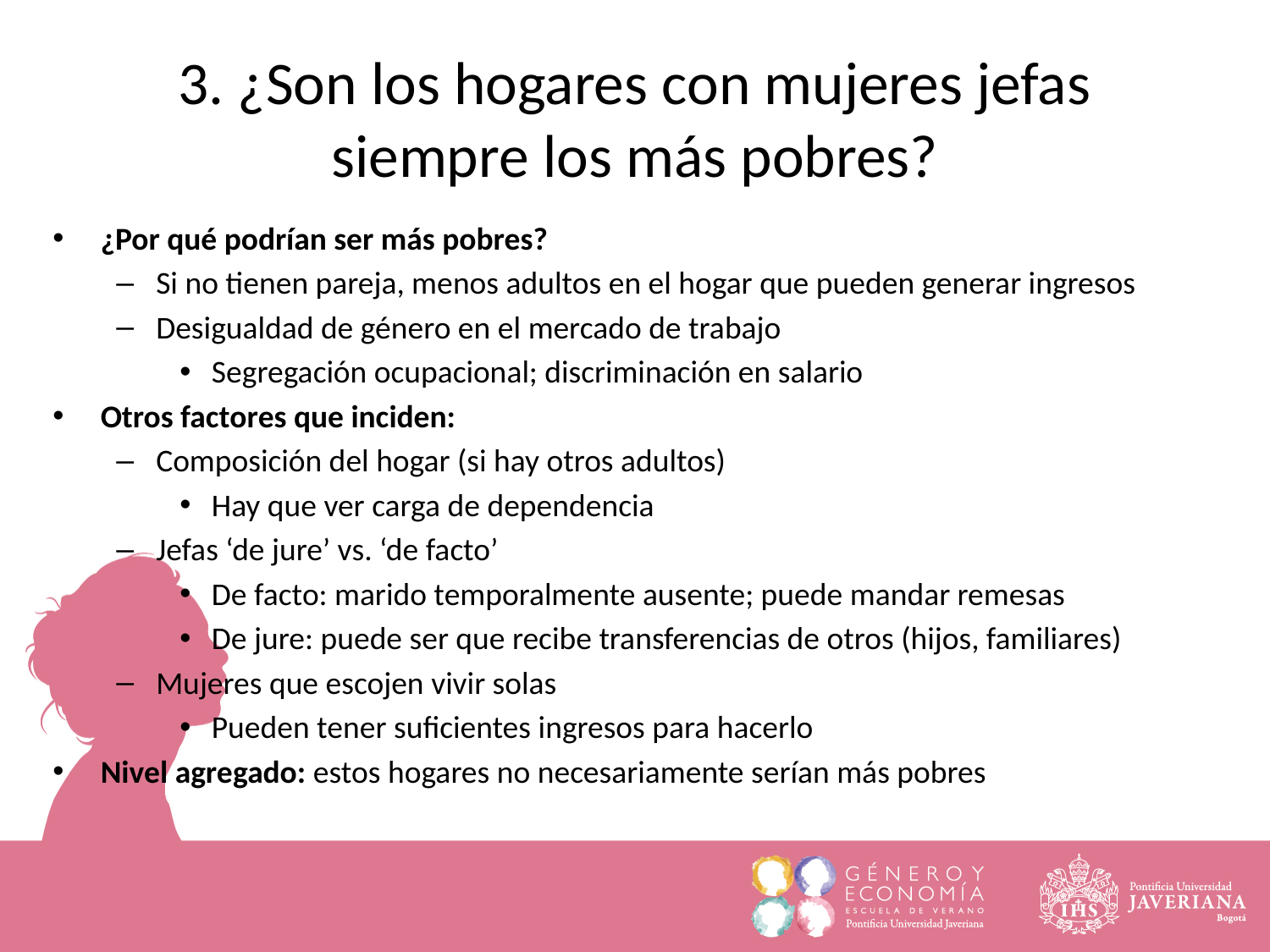

3. ¿Son los hogares con mujeres jefas siempre los más pobres?
¿Por qué podrían ser más pobres?
Si no tienen pareja, menos adultos en el hogar que pueden generar ingresos
Desigualdad de género en el mercado de trabajo
Segregación ocupacional; discriminación en salario
Otros factores que inciden:
Composición del hogar (si hay otros adultos)
Hay que ver carga de dependencia
Jefas ‘de jure’ vs. ‘de facto’
De facto: marido temporalmente ausente; puede mandar remesas
De jure: puede ser que recibe transferencias de otros (hijos, familiares)
Mujeres que escojen vivir solas
Pueden tener suficientes ingresos para hacerlo
Nivel agregado: estos hogares no necesariamente serían más pobres